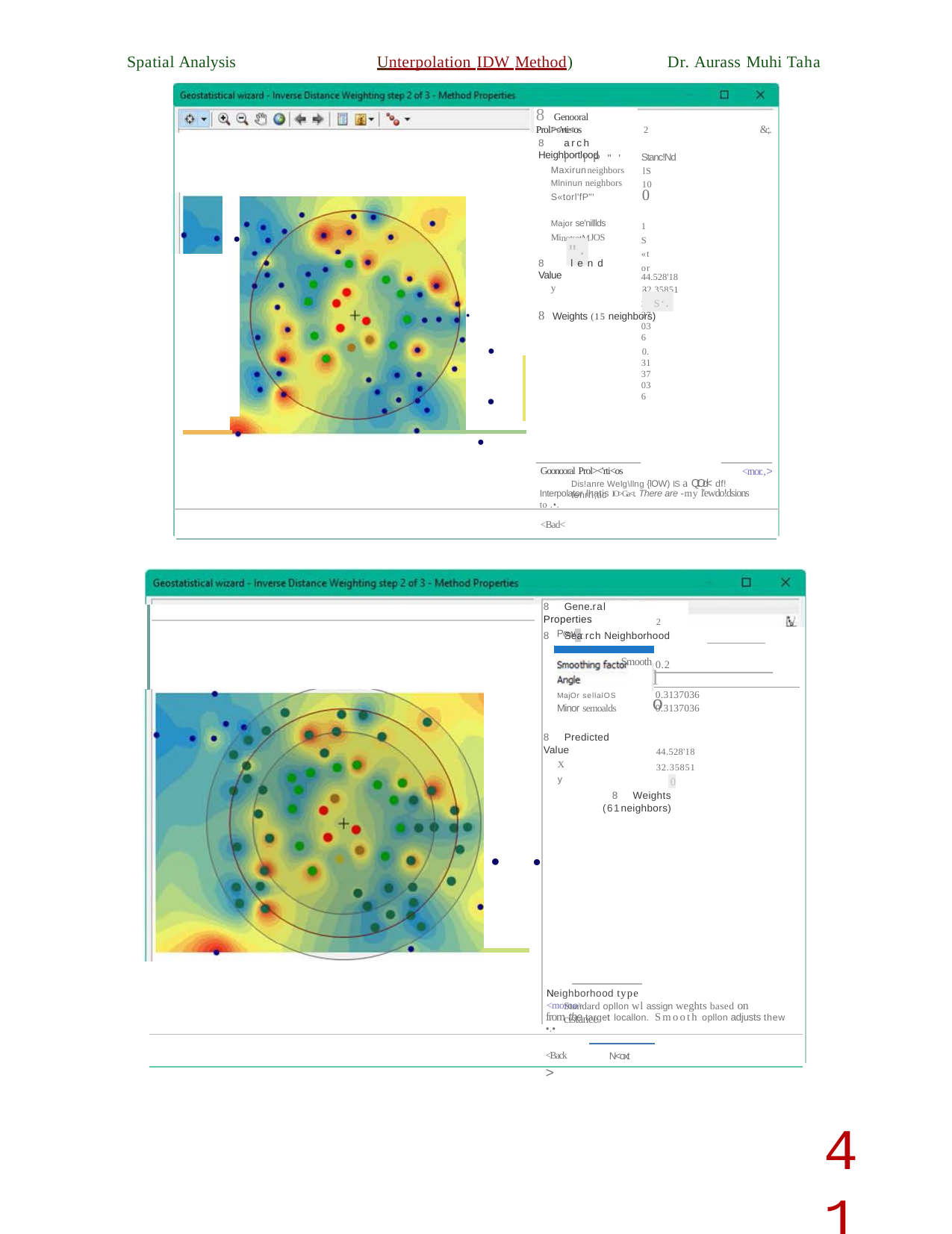

Spatial Analysis
Unterpolation IDW Method)
Dr. Aurass Muhi Taha

8 Genooral Prol><'rti<os

&;.
Power	2
8   arch Heighbortlood
Stanc!Nd
lS 10
0 1S«tor

0.3l37036
0.3137036
I'IP"'
Maxirunneighbors
Mlninun neighbors
S«torl'fP"'

Major se'nilllds
•
Mi	JOS
"·
notsetM

8    lend Value
44.528'18
32.35851
y

s·.
•
8 Weights (15 neighbors)
•	•

•

<rnor.,>
Goonooral Prol><'rti<os
Dis!anre Welg\llng {lOW) IS a QtOd< df!tenrri;tic
Interpolator lhatis IO>Ga<t. There are -my l'ewdo!dsions to .•.

<Bad<

8  Gene.ral Properties
Powe-

2

8  Sea.rch Neighborhood
• •    ...    •	Smooth

0.2

lo

0.3137036
0.3137036

MajOr sellalOS
Minor semoalds
8  Predicted Value
X
y
44.528'18
32.35851

0
8  Weights (61neighbors)
•	•

Neighborhood type	<moroo>
Standard opllon wl assign weghts based on cistance
from the target locallon.  Smooth opllon adjusts thew •.•

<Back	N<oxt >

41